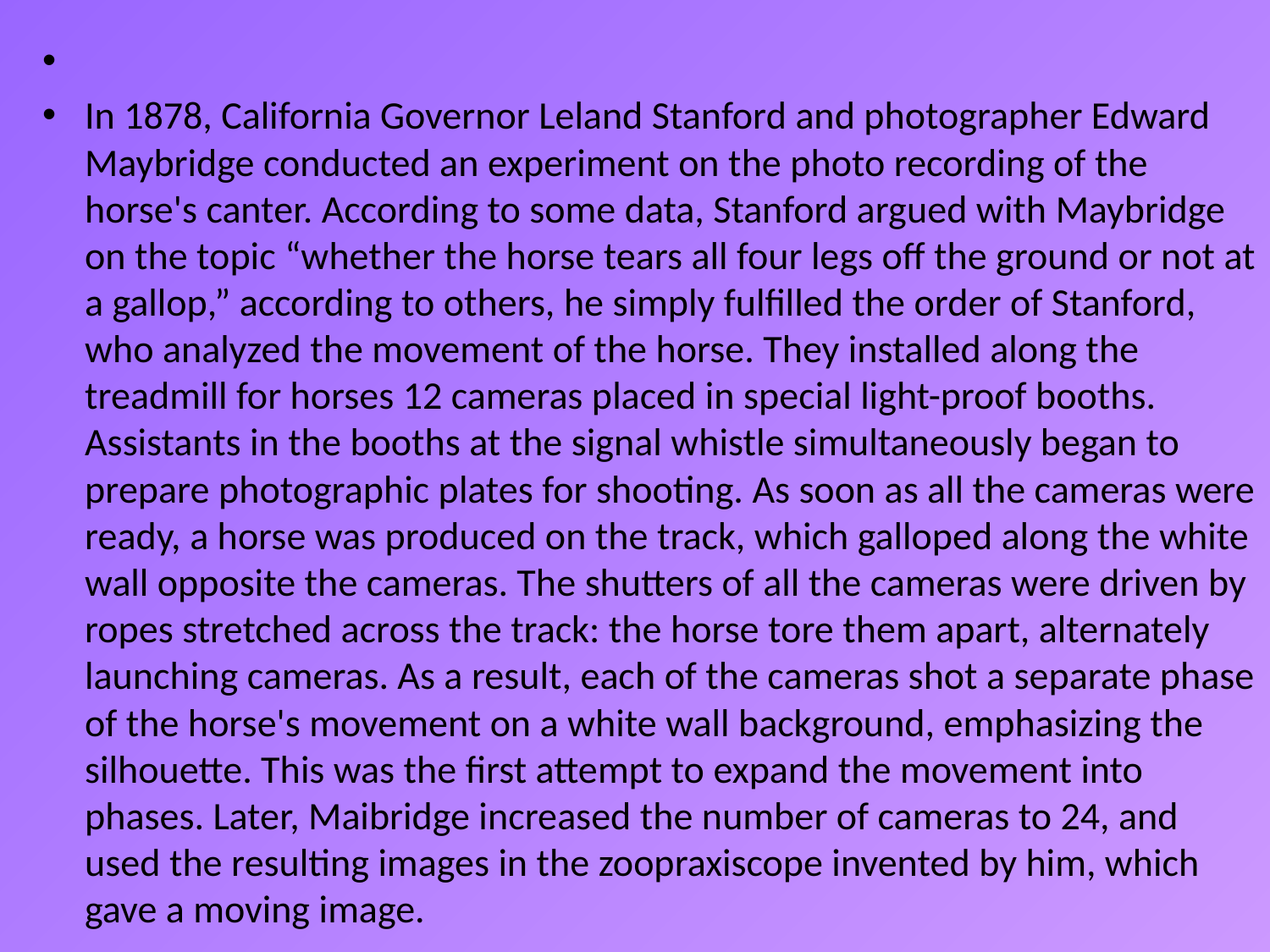

In 1878, California Governor Leland Stanford and photographer Edward Maybridge conducted an experiment on the photo recording of the horse's canter. According to some data, Stanford argued with Maybridge on the topic “whether the horse tears all four legs off the ground or not at a gallop,” according to others, he simply fulfilled the order of Stanford, who analyzed the movement of the horse. They installed along the treadmill for horses 12 cameras placed in special light-proof booths. Assistants in the booths at the signal whistle simultaneously began to prepare photographic plates for shooting. As soon as all the cameras were ready, a horse was produced on the track, which galloped along the white wall opposite the cameras. The shutters of all the cameras were driven by ropes stretched across the track: the horse tore them apart, alternately launching cameras. As a result, each of the cameras shot a separate phase of the horse's movement on a white wall background, emphasizing the silhouette. This was the first attempt to expand the movement into phases. Later, Maibridge increased the number of cameras to 24, and used the resulting images in the zoopraxiscope invented by him, which gave a moving image.